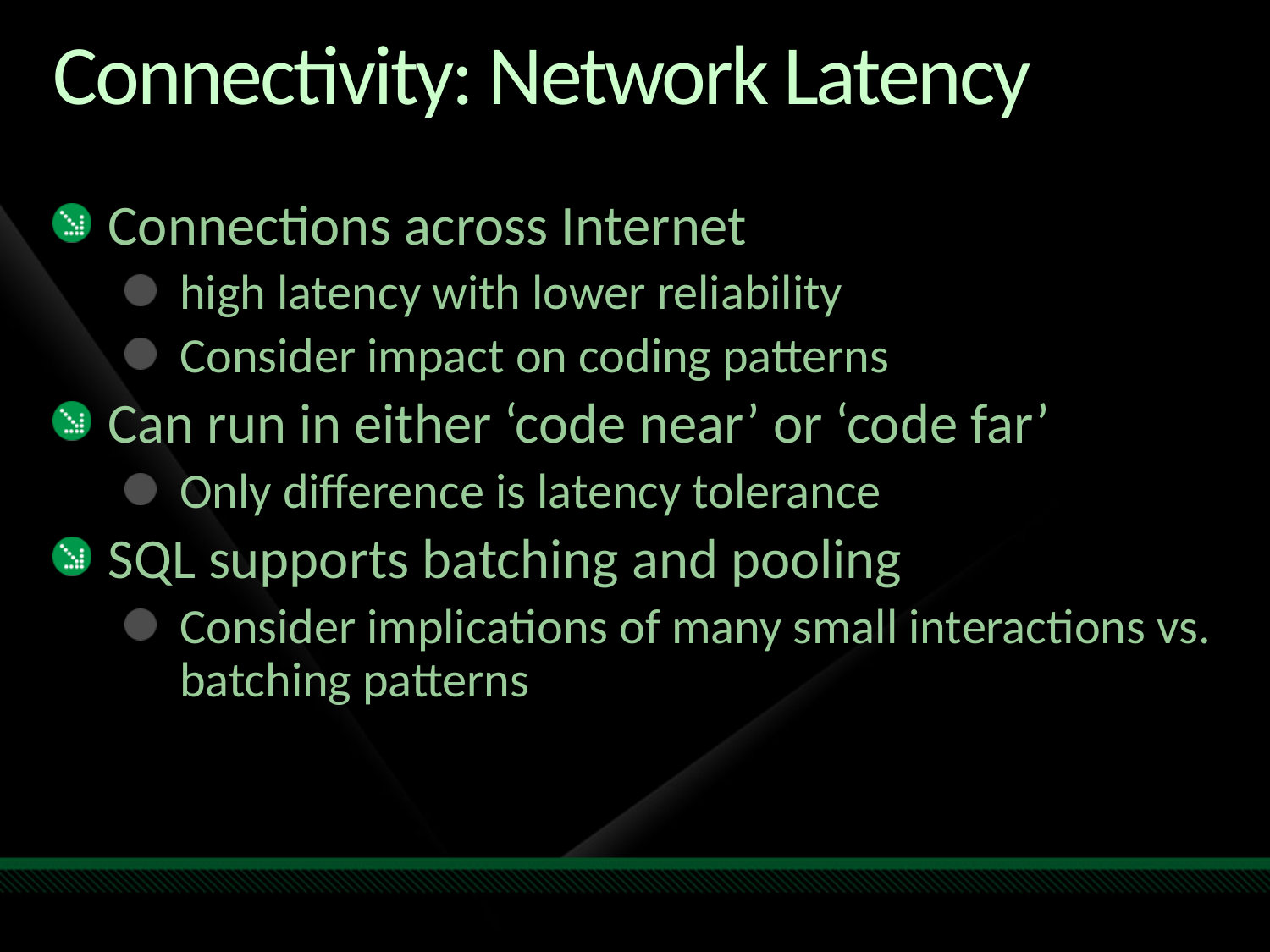

# Connectivity: Network Latency
Connections across Internet
high latency with lower reliability
Consider impact on coding patterns
Can run in either ‘code near’ or ‘code far’
Only difference is latency tolerance
SQL supports batching and pooling
Consider implications of many small interactions vs. batching patterns